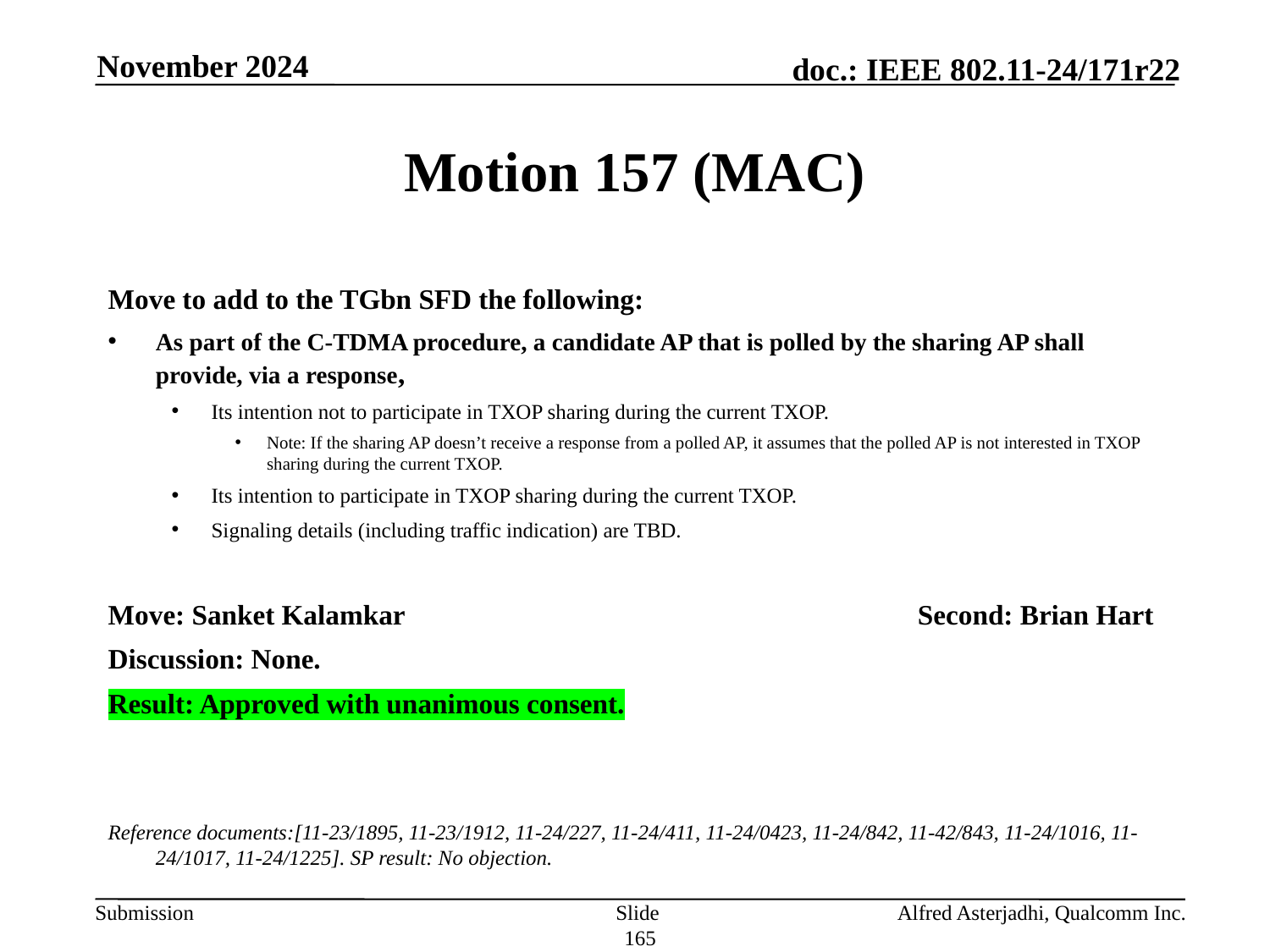

November 2024
# Motion 157 (MAC)
Move to add to the TGbn SFD the following:
As part of the C-TDMA procedure, a candidate AP that is polled by the sharing AP shall provide, via a response,
Its intention not to participate in TXOP sharing during the current TXOP.
Note: If the sharing AP doesn’t receive a response from a polled AP, it assumes that the polled AP is not interested in TXOP sharing during the current TXOP.
Its intention to participate in TXOP sharing during the current TXOP.
Signaling details (including traffic indication) are TBD.

Move: Sanket Kalamkar					Second: Brian Hart
Discussion: None.
Result: Approved with unanimous consent.

Reference documents:[11-23/1895, 11-23/1912, 11-24/227, 11-24/411, 11-24/0423, 11-24/842, 11-42/843, 11-24/1016, 11-24/1017, 11-24/1225]. SP result: No objection.

Slide 165
Alfred Asterjadhi, Qualcomm Inc.